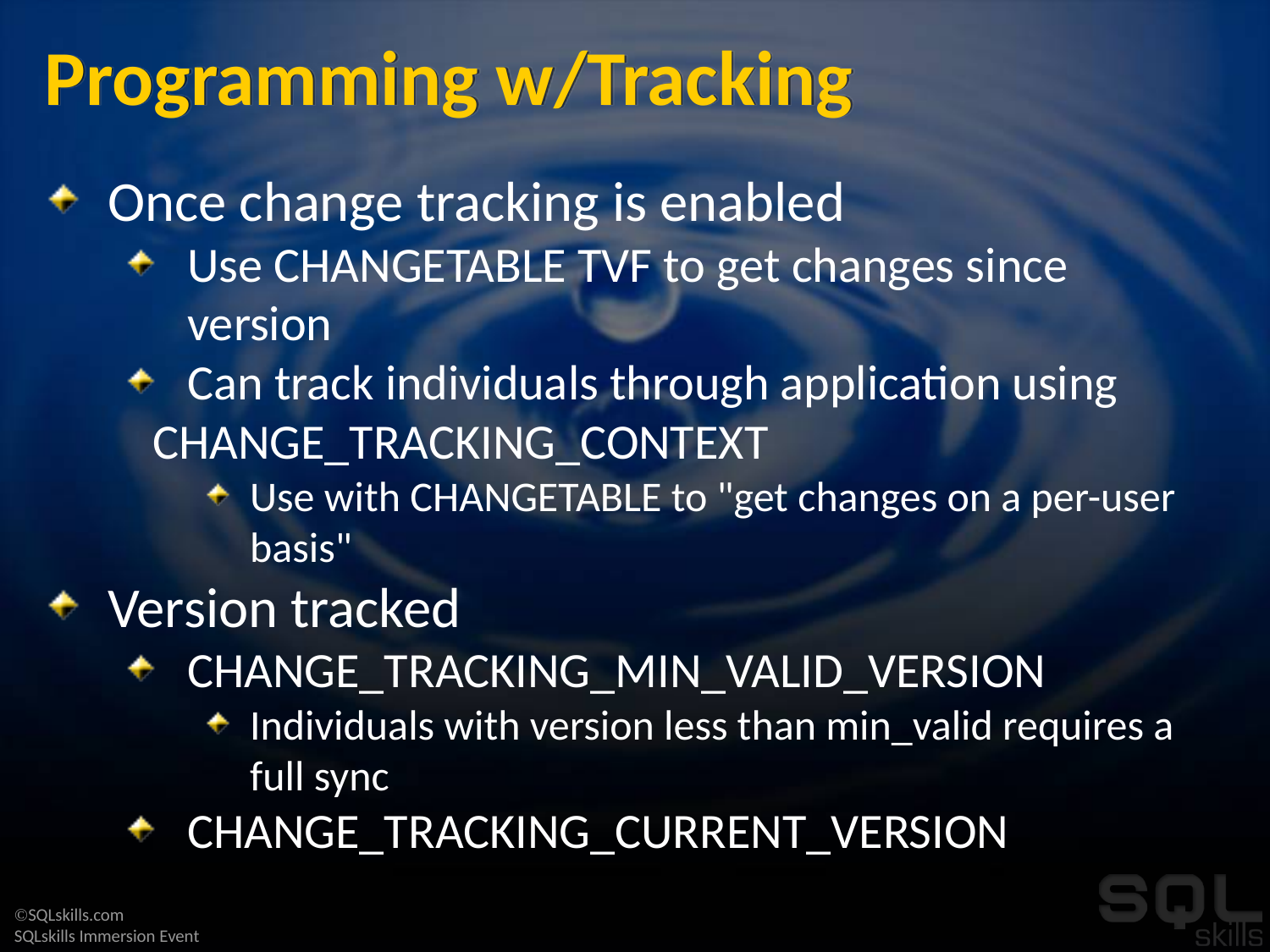

# Programming w/Tracking
Once change tracking is enabled
Use CHANGETABLE TVF to get changes since version
Can track individuals through application using
    CHANGE_TRACKING_CONTEXT
Use with CHANGETABLE to "get changes on a per-user basis"
Version tracked
CHANGE_TRACKING_MIN_VALID_VERSION
Individuals with version less than min_valid requires a full sync
CHANGE_TRACKING_CURRENT_VERSION